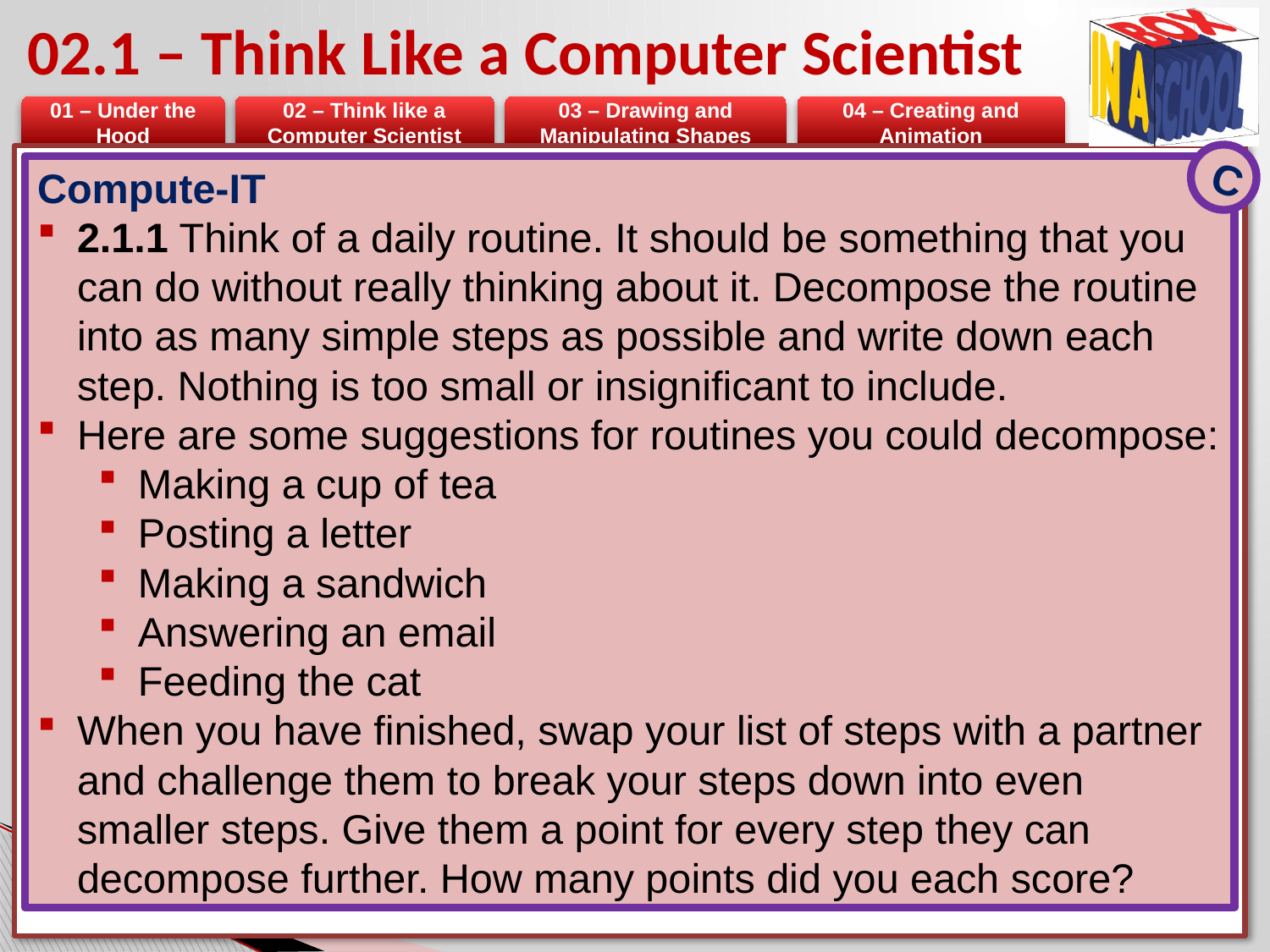

# 02.1 – Think Like a Computer Scientist
C
Compute-IT
2.1.1 Think of a daily routine. It should be something that you can do without really thinking about it. Decompose the routine into as many simple steps as possible and write down each step. Nothing is too small or insignificant to include.
Here are some suggestions for routines you could decompose:
Making a cup of tea
Posting a letter
Making a sandwich
Answering an email
Feeding the cat
When you have finished, swap your list of steps with a partner and challenge them to break your steps down into even smaller steps. Give them a point for every step they can decompose further. How many points did you each score?